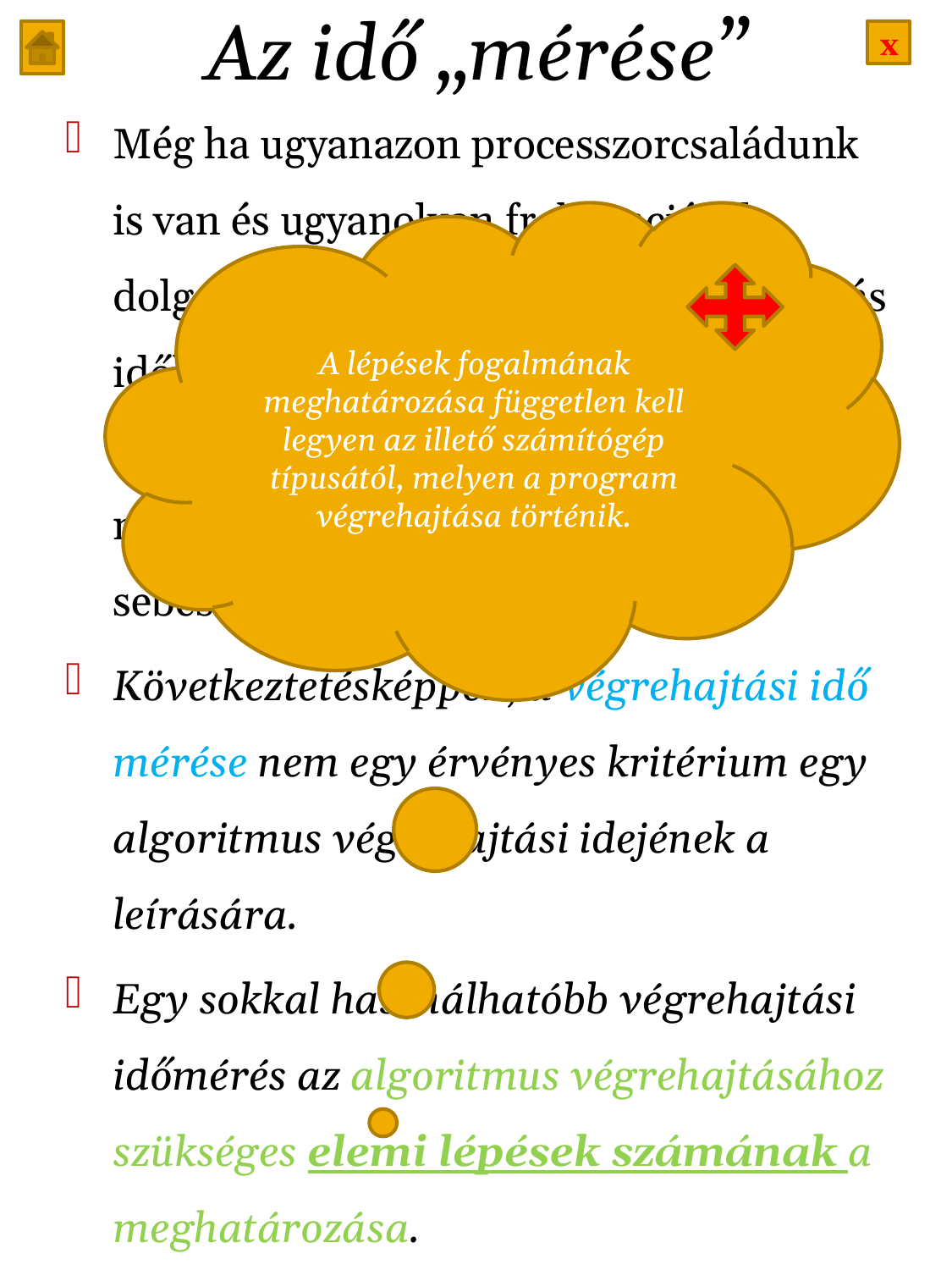

# Az idő „mérése”
Még ha ugyanazon processzorcsaládunk is van és ugyanolyan frekvenciával dolgoznak is, megjelenhetnek más és más idők, melyek a következő tényezőknek tudhatók, mint: az operációs rendszer, memória méret, a lemez átviteli sebessége, stb.
Következtetésképpen, a végrehajtási idő mérése nem egy érvényes kritérium egy algoritmus végrehajtási idejének a leírására.
Egy sokkal használhatóbb végrehajtási időmérés az algoritmus végrehajtásához szükséges elemi lépések számának a meghatározása.
A lépések fogalmának meghatározása független kell legyen az illető számítógép típusától, melyen a program végrehajtása történik.